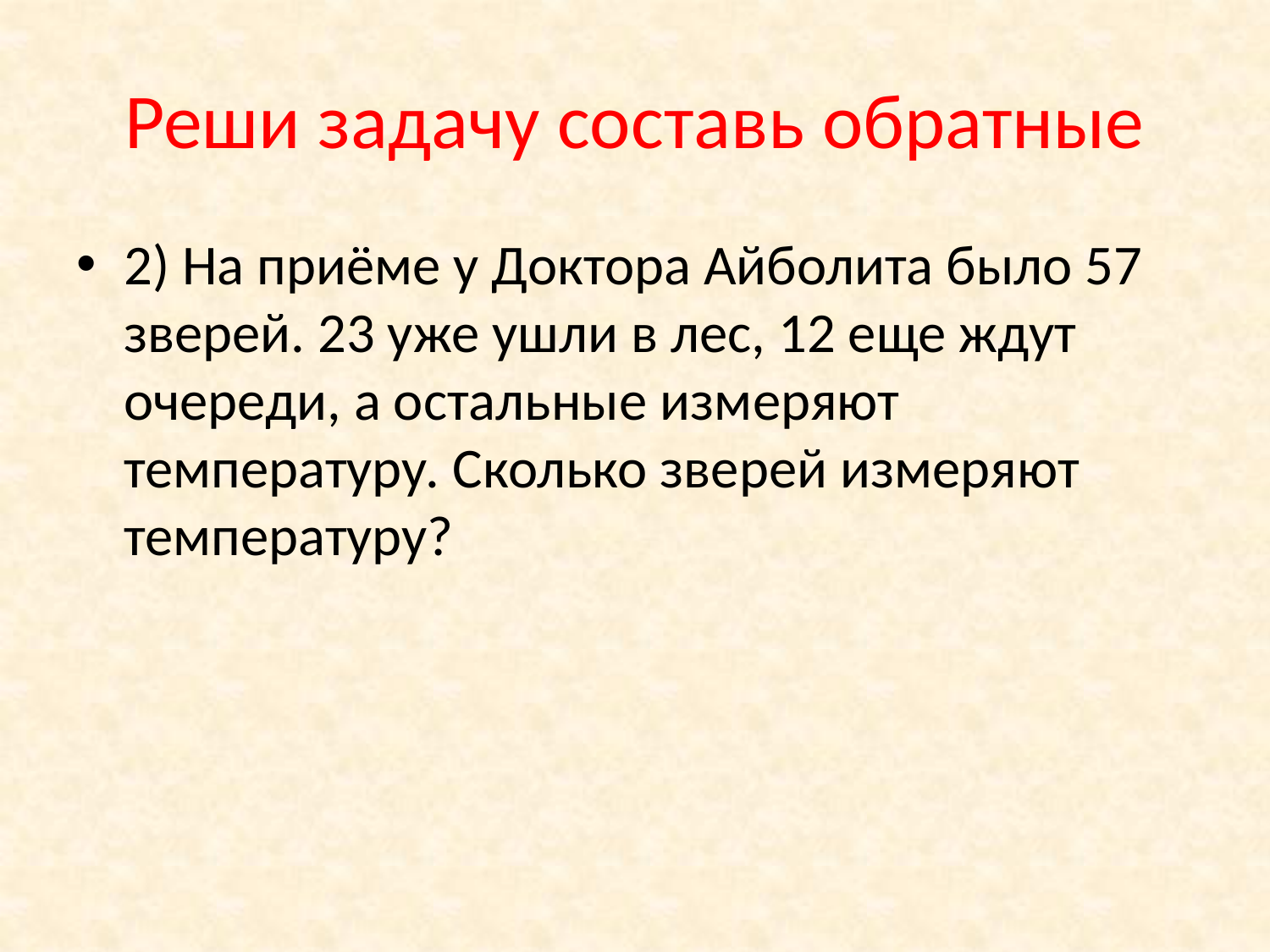

# Реши задачу составь обратные
2) На приёме у Доктора Айболита было 57 зверей. 23 уже ушли в лес, 12 еще ждут очереди, а остальные измеряют температуру. Сколько зверей измеряют температуру?